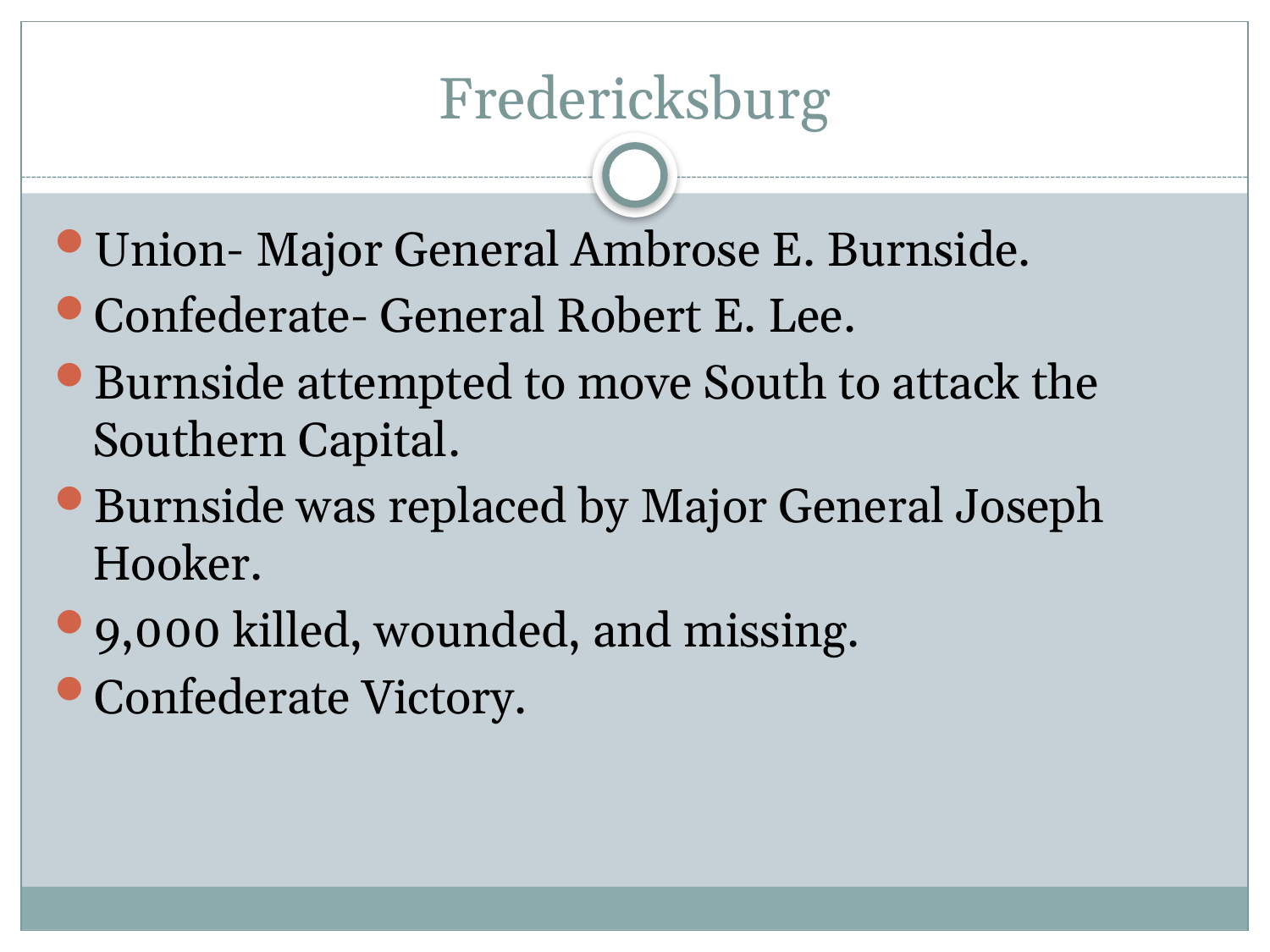

# Fredericksburg
Union- Major General Ambrose E. Burnside.
Confederate- General Robert E. Lee.
Burnside attempted to move South to attack the Southern Capital.
Burnside was replaced by Major General Joseph Hooker.
9,000 killed, wounded, and missing.
Confederate Victory.